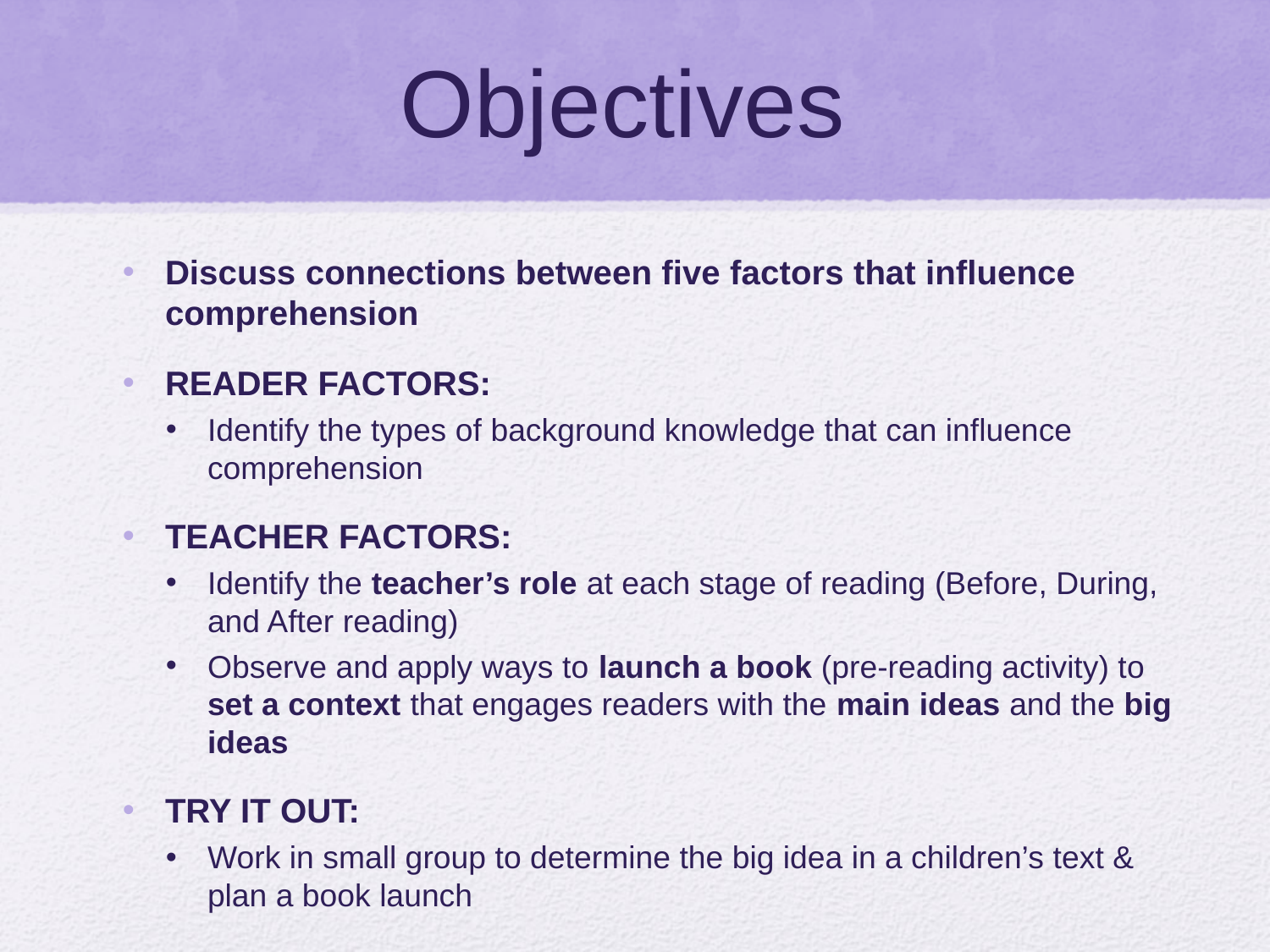

# Objectives
Discuss connections between five factors that influence comprehension
READER FACTORS:
Identify the types of background knowledge that can influence comprehension
TEACHER FACTORS:
Identify the teacher’s role at each stage of reading (Before, During, and After reading)
Observe and apply ways to launch a book (pre-reading activity) to set a context that engages readers with the main ideas and the big ideas
TRY IT OUT:
Work in small group to determine the big idea in a children’s text & plan a book launch